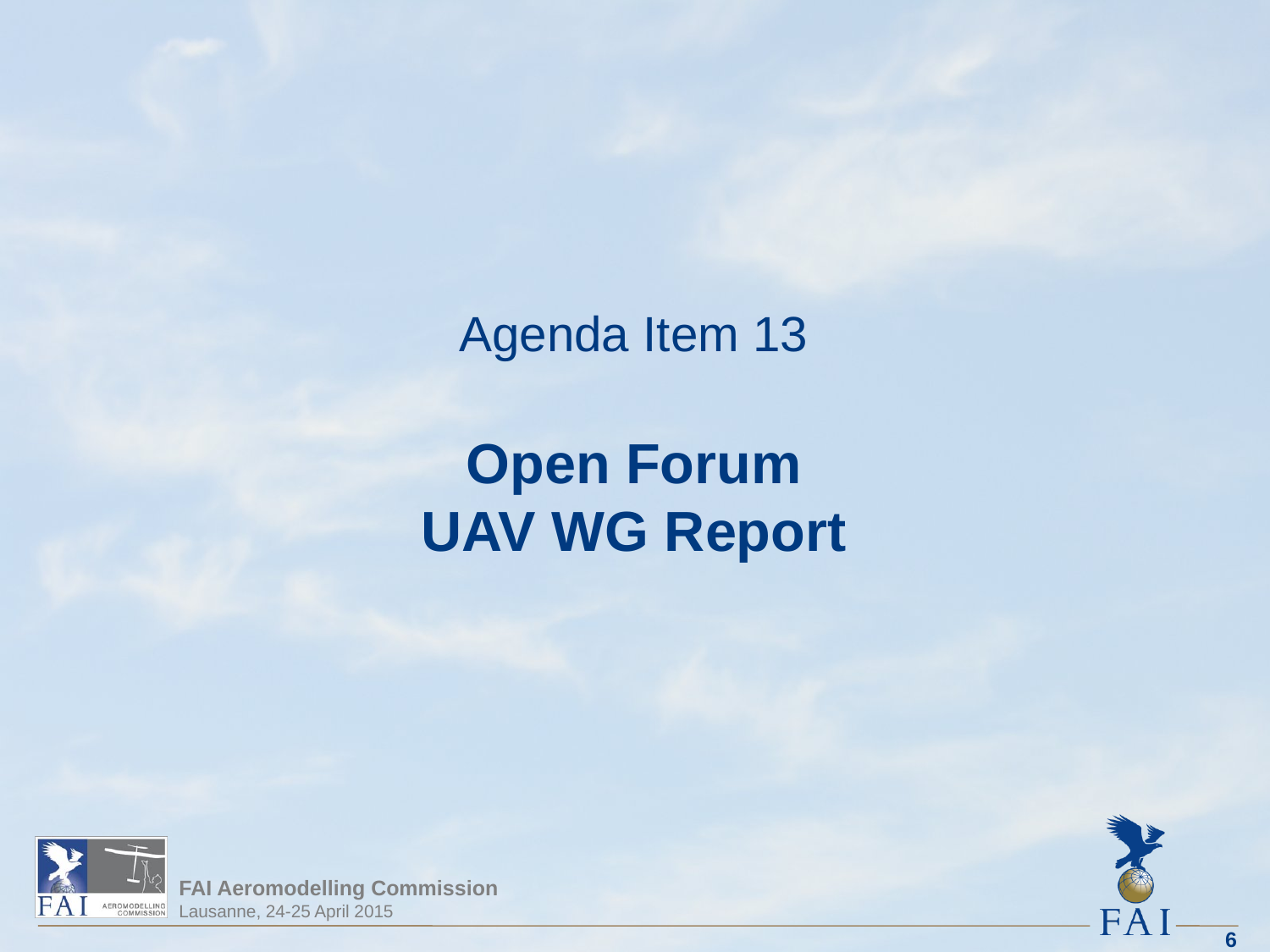

# Agenda Item 13
Open Forum
UAV WG Report